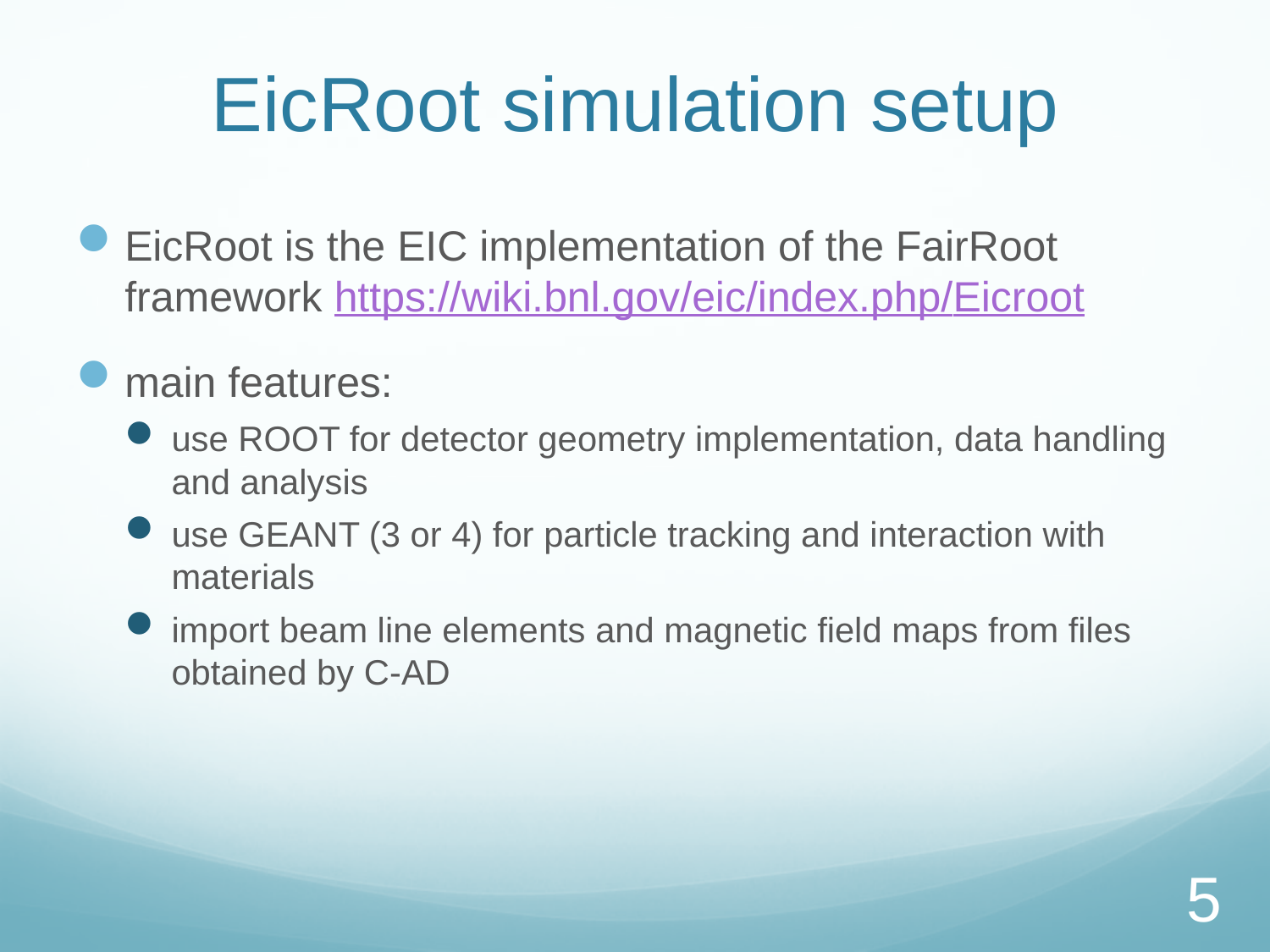

# EicRoot simulation setup
EicRoot is the EIC implementation of the FairRoot framework https://wiki.bnl.gov/eic/index.php/Eicroot
main features:
use ROOT for detector geometry implementation, data handling and analysis
use GEANT (3 or 4) for particle tracking and interaction with materials
import beam line elements and magnetic field maps from files obtained by C-AD
5